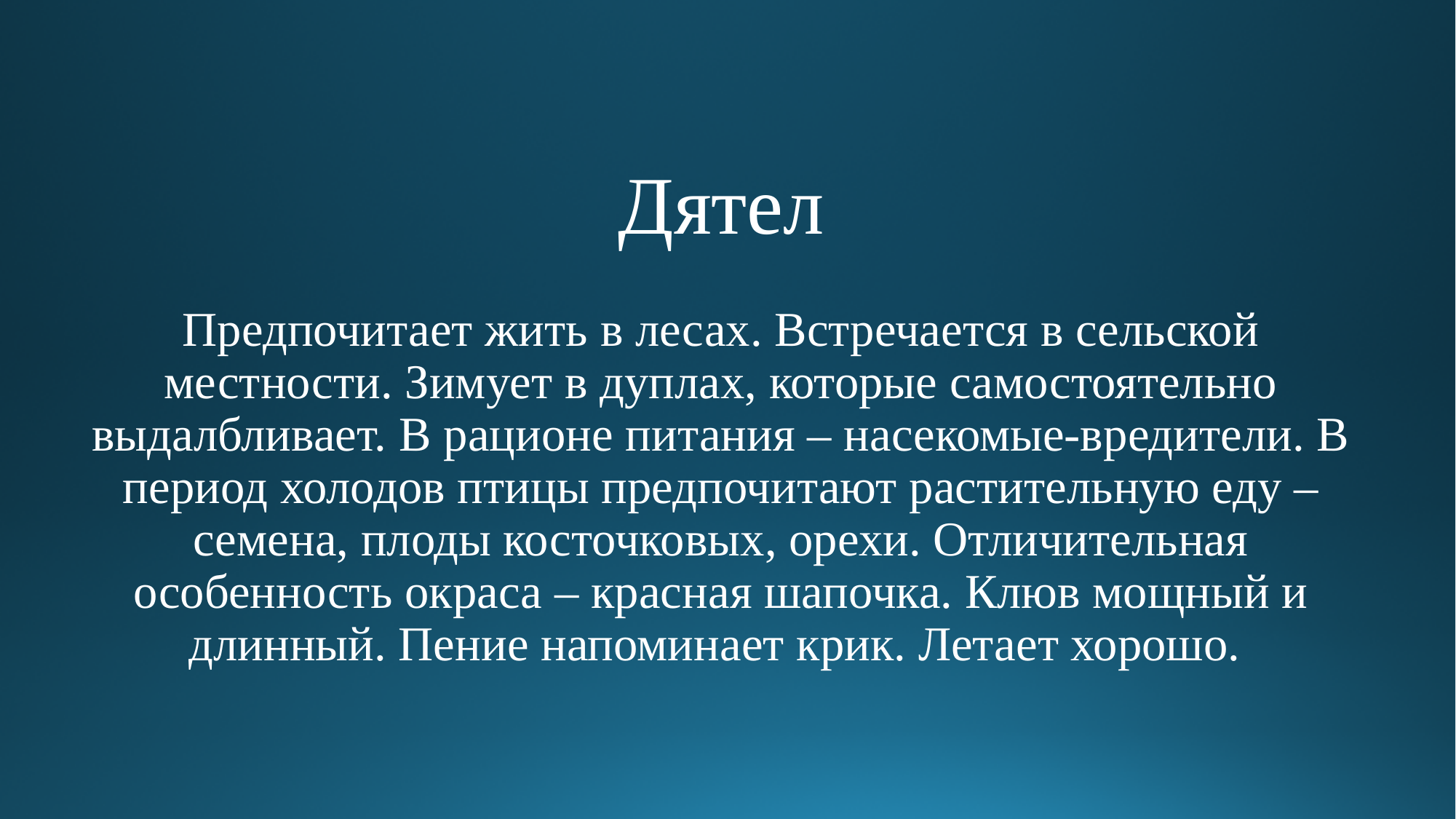

# Дятел Предпочитает жить в лесах. Встречается в сельской местности. Зимует в дуплах, которые самостоятельно выдалбливает. В рационе питания – насекомые-вредители. В период холодов птицы предпочитают растительную еду – семена, плоды косточковых, орехи. Отличительная особенность окраса – красная шапочка. Клюв мощный и длинный. Пение напоминает крик. Летает хорошо.